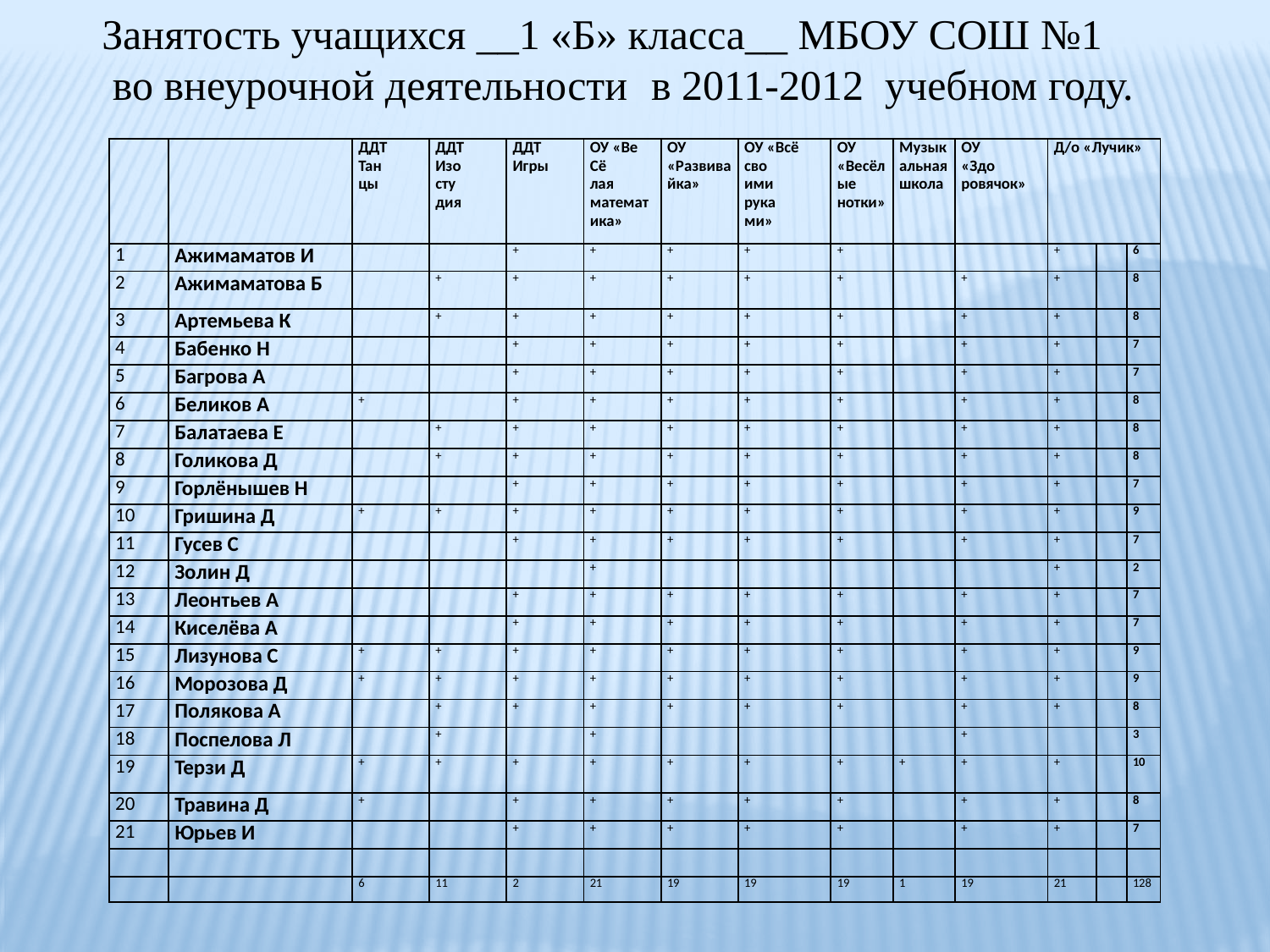

Занятость учащихся __1 «Б» класса__ МБОУ СОШ №1
 во внеурочной деятельности  в 2011-2012  учебном году.

|  |  | ДДТ Тан цы | ДДТ Изо сту дия | ДДТ Игры | ОУ «Ве Сё лая математика» | ОУ «Развивайка» | ОУ «Всё сво ими рука ми» | ОУ «Весёлые нотки» | Музыкальная школа | ОУ «Здо ровячок» | Д/о «Лучик» |  |  |
| --- | --- | --- | --- | --- | --- | --- | --- | --- | --- | --- | --- | --- | --- |
| 1 | Ажимаматов И |  |  | + | + | + | + | + |  |  | + |  | 6 |
| 2 | Ажимаматова Б |  | + | + | + | + | + | + |  | + | + |  | 8 |
| 3 | Артемьева К |  | + | + | + | + | + | + |  | + | + |  | 8 |
| 4 | Бабенко Н |  |  | + | + | + | + | + |  | + | + |  | 7 |
| 5 | Багрова А |  |  | + | + | + | + | + |  | + | + |  | 7 |
| 6 | Беликов А | + |  | + | + | + | + | + |  | + | + |  | 8 |
| 7 | Балатаева Е |  | + | + | + | + | + | + |  | + | + |  | 8 |
| 8 | Голикова Д |  | + | + | + | + | + | + |  | + | + |  | 8 |
| 9 | Горлёнышев Н |  |  | + | + | + | + | + |  | + | + |  | 7 |
| 10 | Гришина Д | + | + | + | + | + | + | + |  | + | + |  | 9 |
| 11 | Гусев С |  |  | + | + | + | + | + |  | + | + |  | 7 |
| 12 | Золин Д |  |  |  | + |  |  |  |  |  | + |  | 2 |
| 13 | Леонтьев А |  |  | + | + | + | + | + |  | + | + |  | 7 |
| 14 | Киселёва А |  |  | + | + | + | + | + |  | + | + |  | 7 |
| 15 | Лизунова С | + | + | + | + | + | + | + |  | + | + |  | 9 |
| 16 | Морозова Д | + | + | + | + | + | + | + |  | + | + |  | 9 |
| 17 | Полякова А |  | + | + | + | + | + | + |  | + | + |  | 8 |
| 18 | Поспелова Л |  | + |  | + |  |  |  |  | + |  |  | 3 |
| 19 | Терзи Д | + | + | + | + | + | + | + | + | + | + |  | 10 |
| 20 | Травина Д | + |  | + | + | + | + | + |  | + | + |  | 8 |
| 21 | Юрьев И |  |  | + | + | + | + | + |  | + | + |  | 7 |
|  |  |  |  |  |  |  |  |  |  |  |  |  |  |
|  |  | 6 | 11 | 2 | 21 | 19 | 19 | 19 | 1 | 19 | 21 |  | 128 |